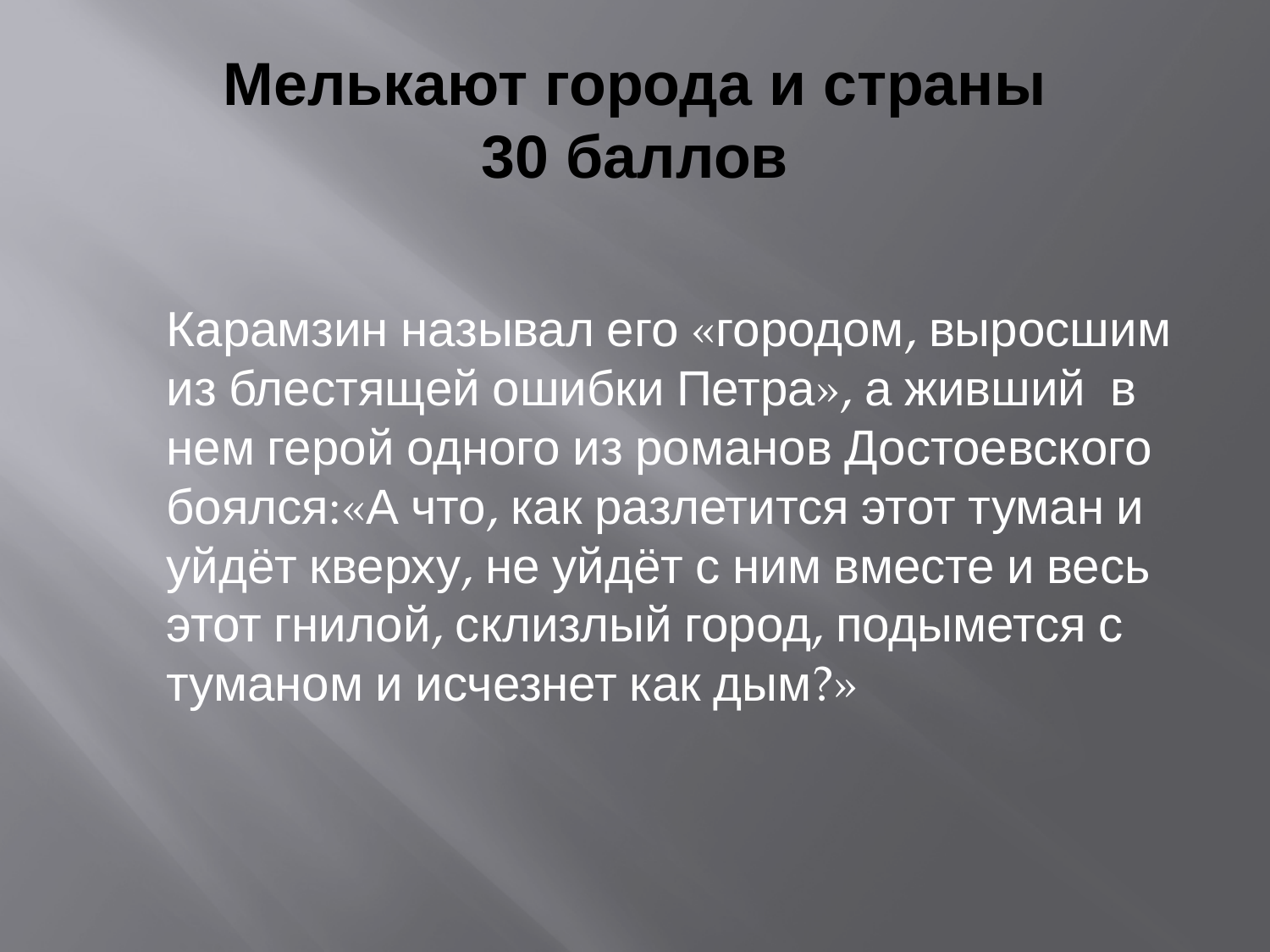

# Мелькают города и страны 30 баллов

	Карамзин называл его «городом, выросшим из блестящей ошибки Петра», а живший  в нем герой одного из романов Достоевского боялся:«А что, как разлетится этот туман и уйдёт кверху, не уйдёт с ним вместе и весь этот гнилой, склизлый город, подымется с туманом и исчезнет как дым?»